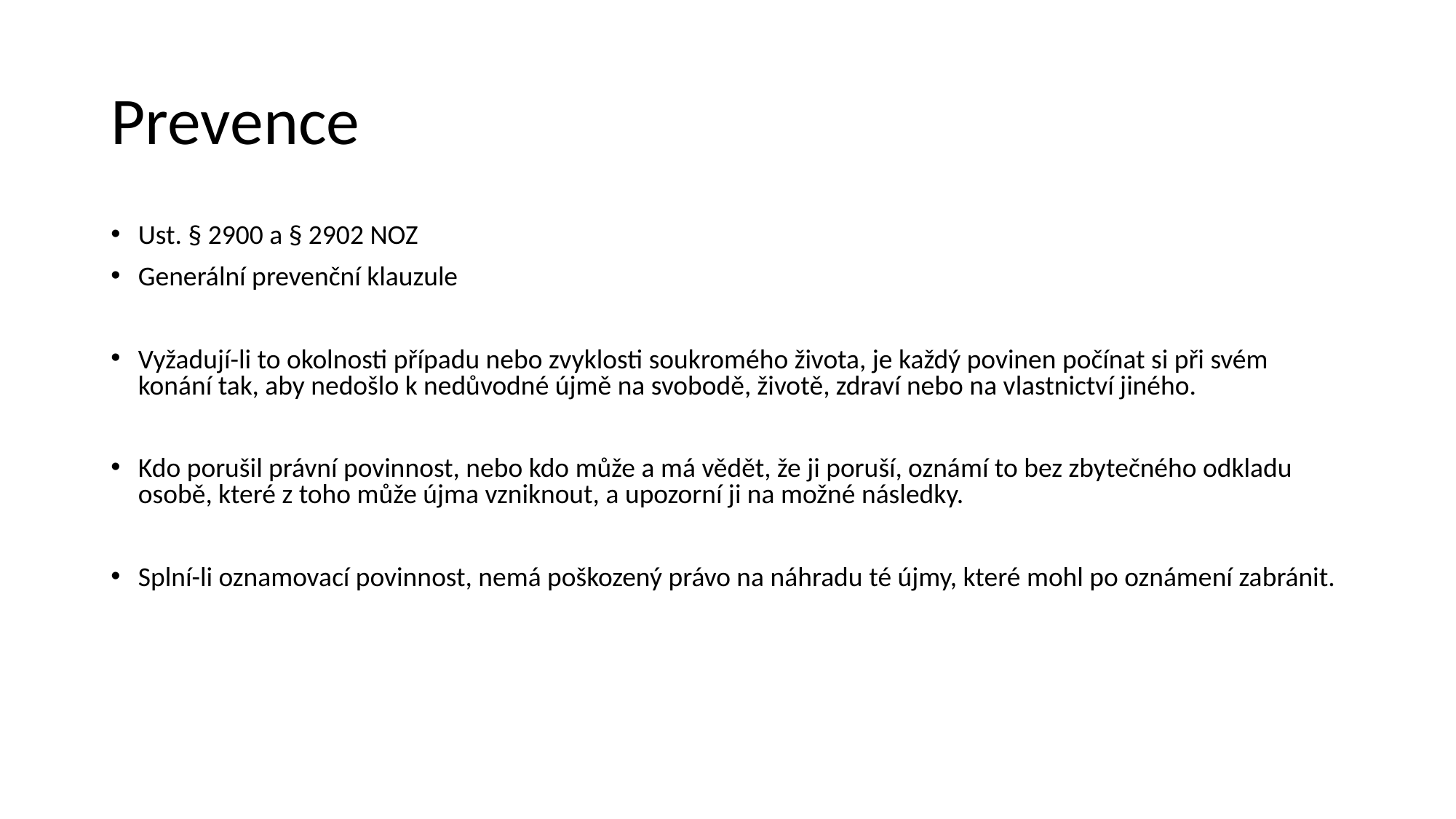

# Prevence
Ust. § 2900 a § 2902 NOZ
Generální prevenční klauzule

Vyžadují-li to okolnosti případu nebo zvyklosti soukromého života, je každý povinen počínat si při svém konání tak, aby nedošlo k nedůvodné újmě na svobodě, životě, zdraví nebo na vlastnictví jiného.

Kdo porušil právní povinnost, nebo kdo může a má vědět, že ji poruší, oznámí to bez zbytečného odkladu osobě, které z toho může újma vzniknout, a upozorní ji na možné následky.

Splní-li oznamovací povinnost, nemá poškozený právo na náhradu té újmy, které mohl po oznámení zabránit.